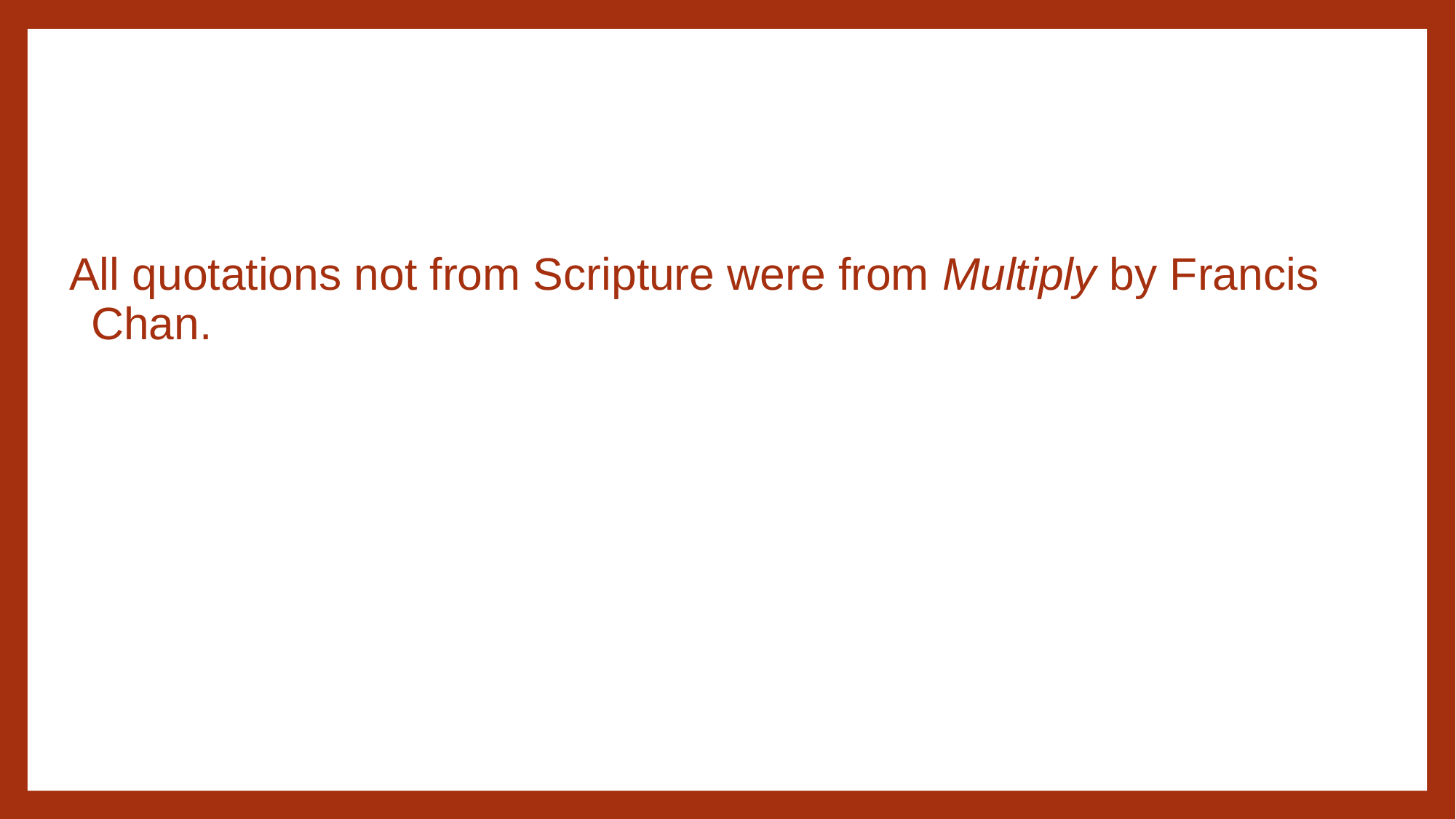

All quotations not from Scripture were from Multiply by Francis Chan.